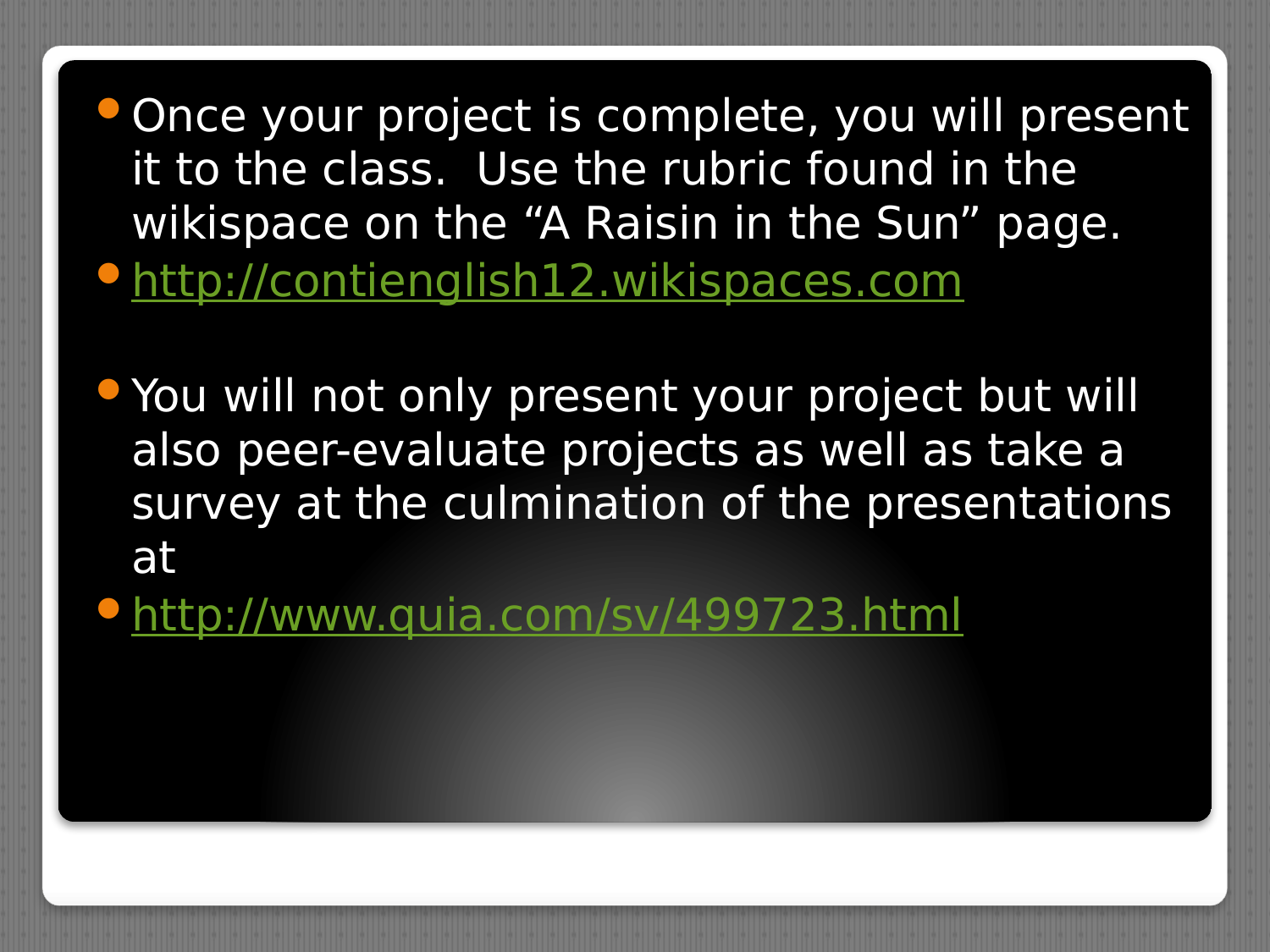

Once your project is complete, you will present it to the class.  Use the rubric found in the wikispace on the “A Raisin in the Sun” page.
http://contienglish12.wikispaces.com

You will not only present your project but will also peer-evaluate projects as well as take a survey at the culmination of the presentations at
http://www.quia.com/sv/499723.html

#